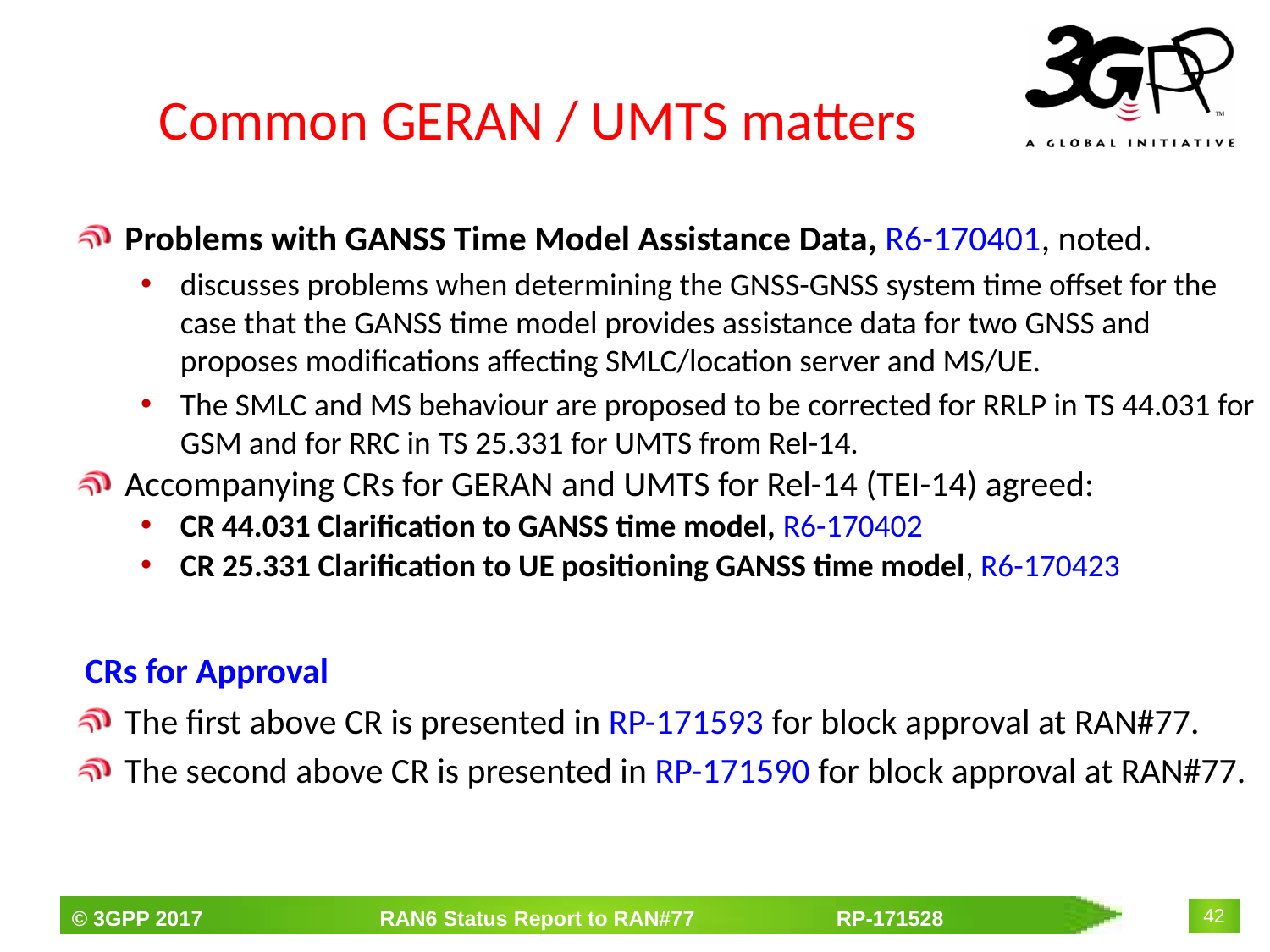

# Common GERAN / UMTS matters
Problems with GANSS Time Model Assistance Data, R6-170401, noted.
discusses problems when determining the GNSS-GNSS system time offset for the case that the GANSS time model provides assistance data for two GNSS and proposes modifications affecting SMLC/location server and MS/UE.
The SMLC and MS behaviour are proposed to be corrected for RRLP in TS 44.031 for GSM and for RRC in TS 25.331 for UMTS from Rel-14.
Accompanying CRs for GERAN and UMTS for Rel-14 (TEI-14) agreed:
CR 44.031 Clarification to GANSS time model, R6-170402
CR 25.331 Clarification to UE positioning GANSS time model, R6-170423

CRs for Approval
The first above CR is presented in RP-171593 for block approval at RAN#77.
The second above CR is presented in RP-171590 for block approval at RAN#77.